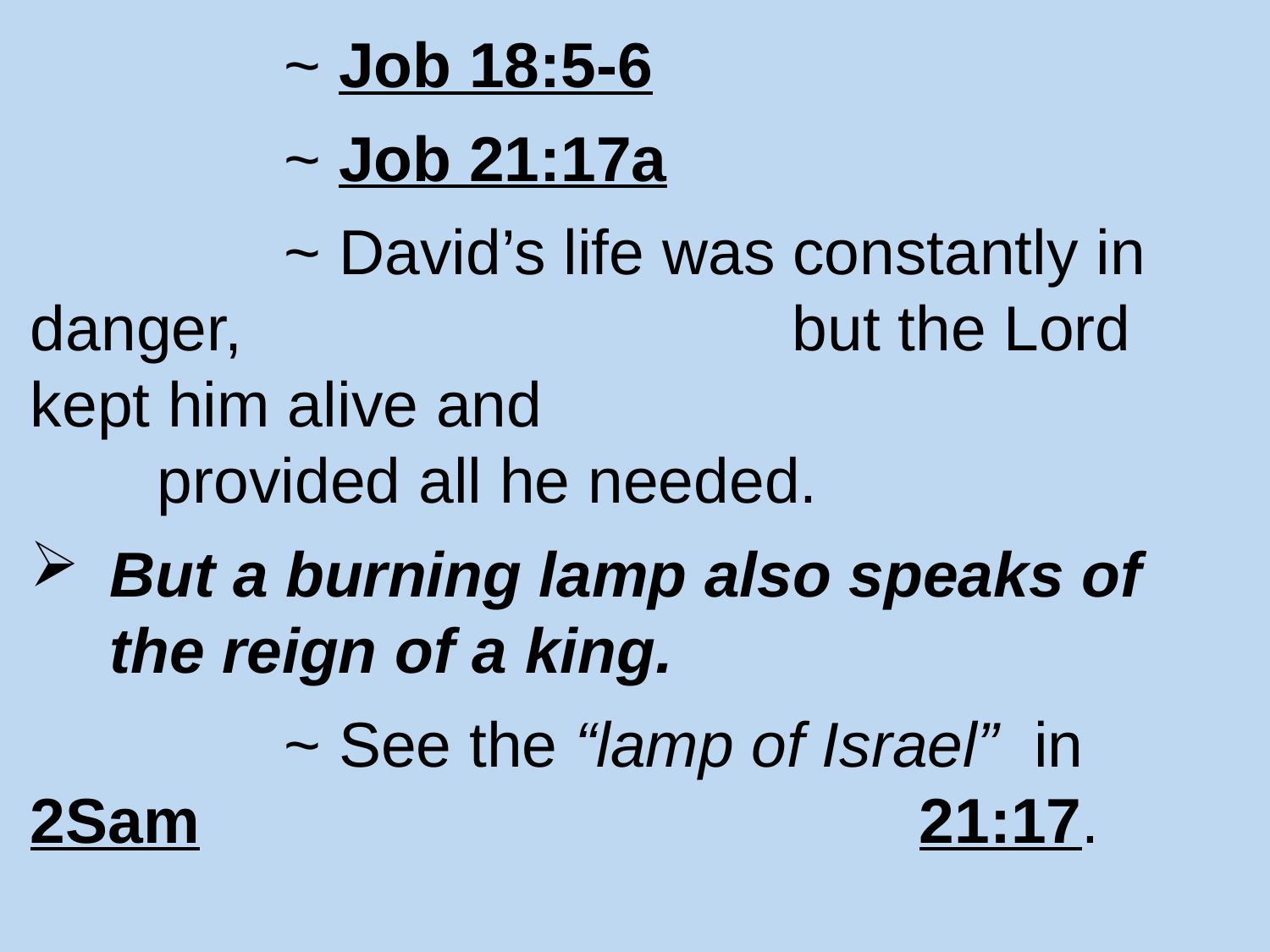

~ Job 18:5-6
		~ Job 21:17a
		~ David’s life was constantly in danger, 					but the Lord kept him alive and 						provided all he needed.
But a burning lamp also speaks of the reign of a king.
		~ See the “lamp of Israel”  in 2Sam						21:17.